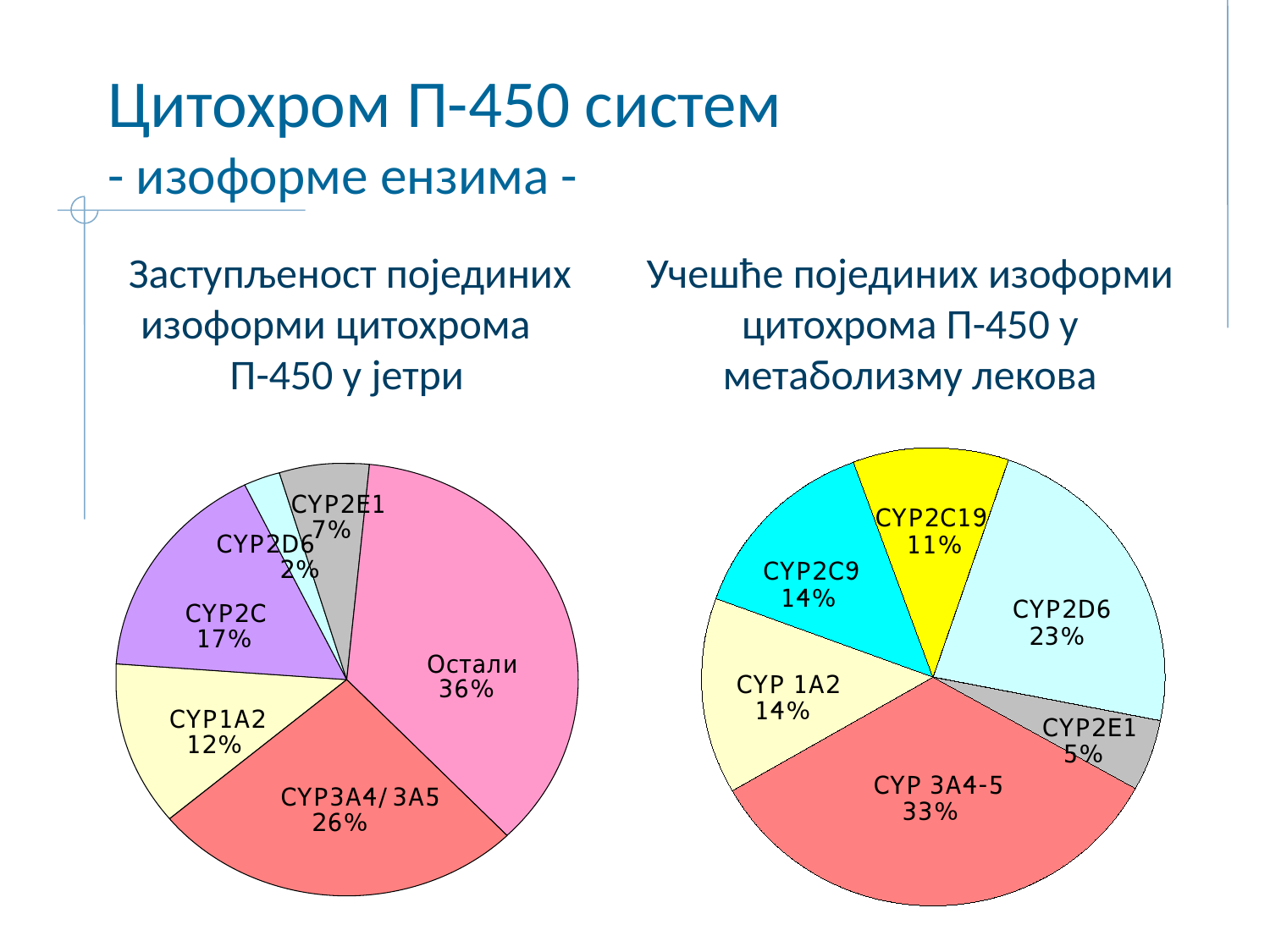

Цитохром П-450 систем
- изоформе ензима -
Заступљеност појединих изоформи цитохрома    П-450 у јетри
Учешће појединих изоформи цитохрома П-450 у метаболизму лекова

CYP2E1
CYP2C19
7%
CYP2D6
11%
2%
CYP2C9
14%
CYP2D6
CYP2C

23%
17%
Остали

CYP 1A2
36%

14%
CYP1A2
CYP2E1
12%
5%
CYP 3A4-5
CYP3A4/3А5
33%
26%